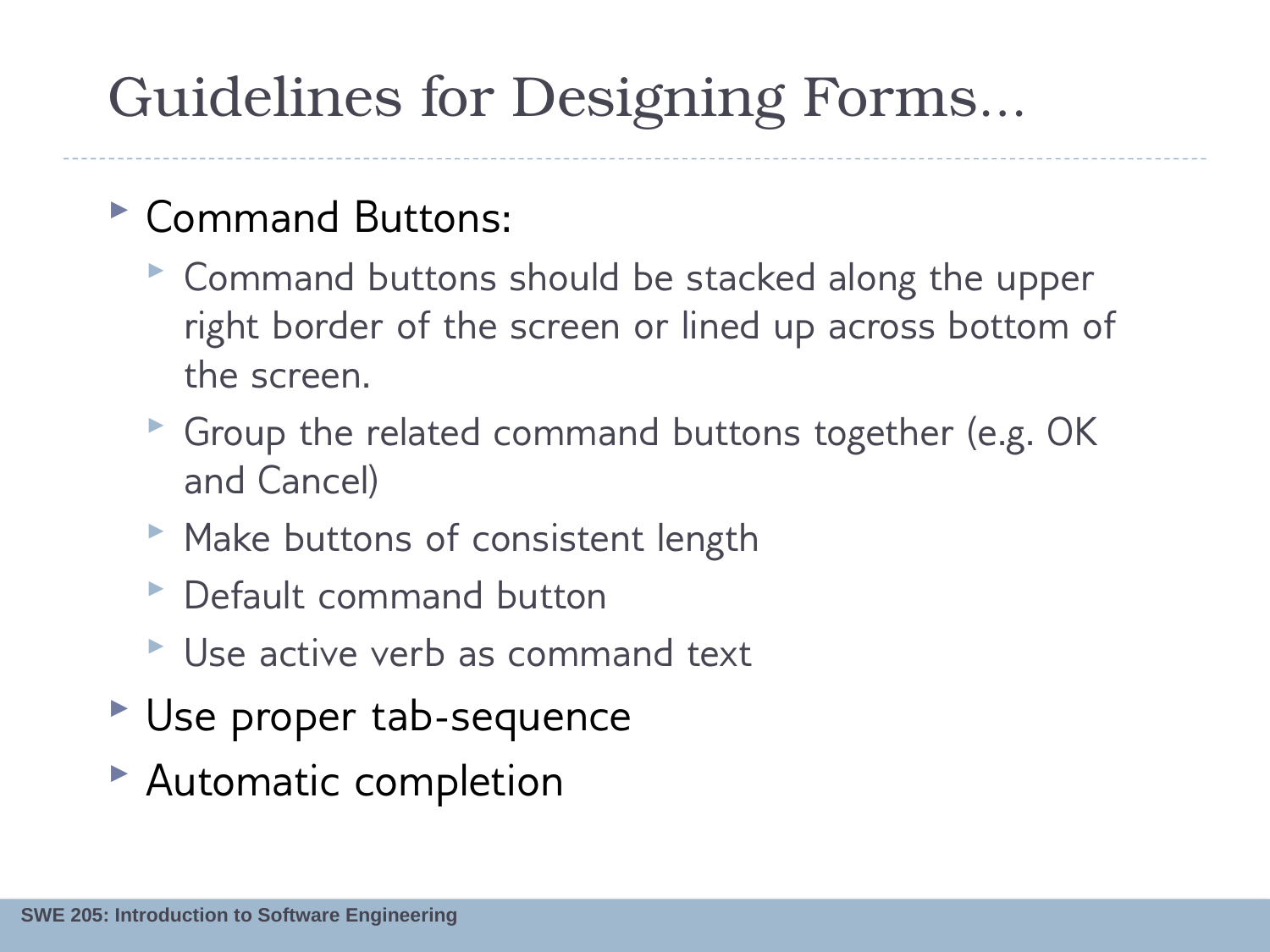

# Guidelines for Designing Forms…
Command Buttons:
Command buttons should be stacked along the upper right border of the screen or lined up across bottom of the screen.
Group the related command buttons together (e.g. OK and Cancel)
Make buttons of consistent length
Default command button
Use active verb as command text
Use proper tab-sequence
Automatic completion